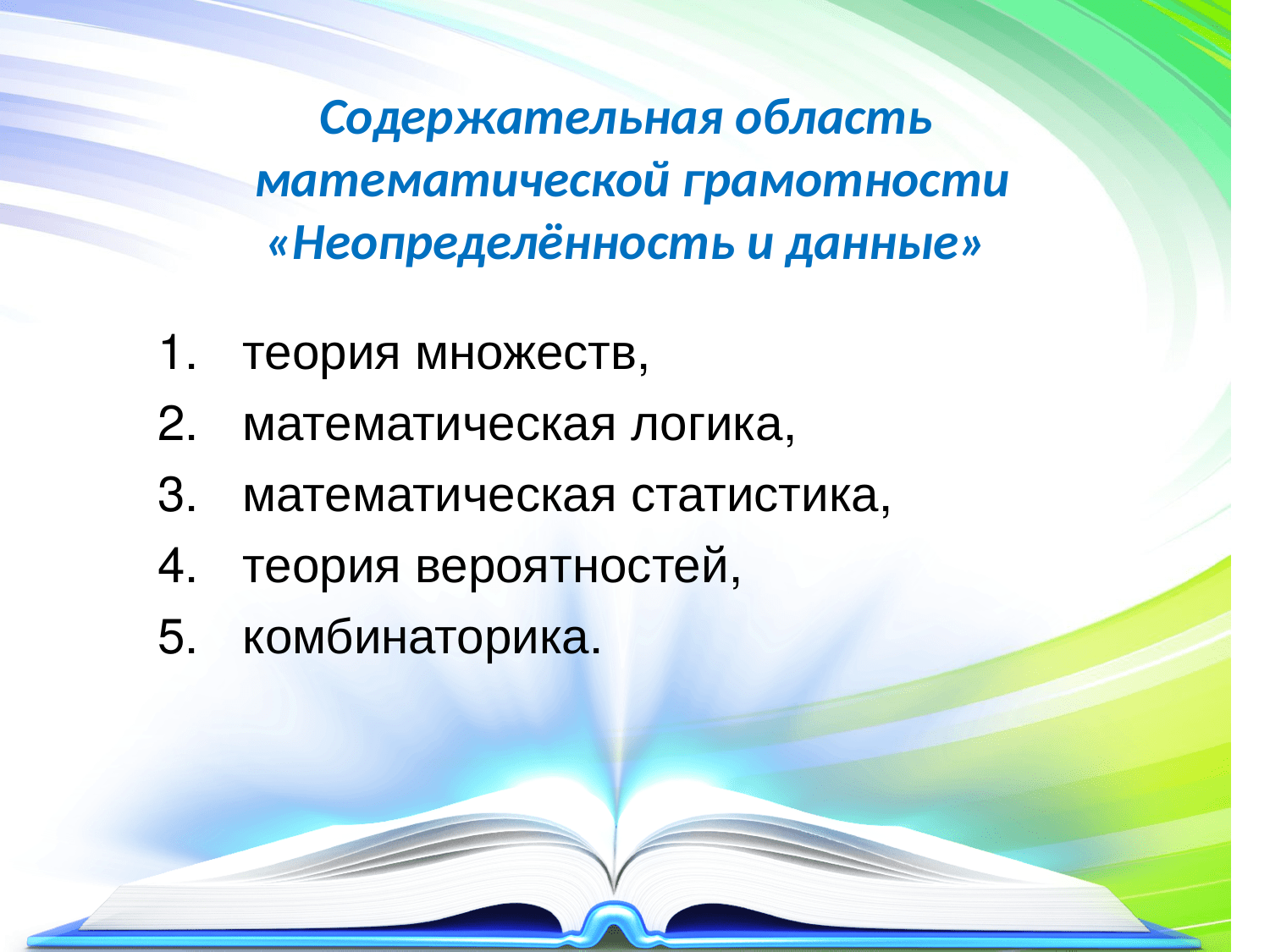

Содержательная область
 математической грамотности
«Неопределённость и данные»
#
 теория множеств,
 математическая логика,
 математическая статистика,
 теория вероятностей,
 комбинаторика.